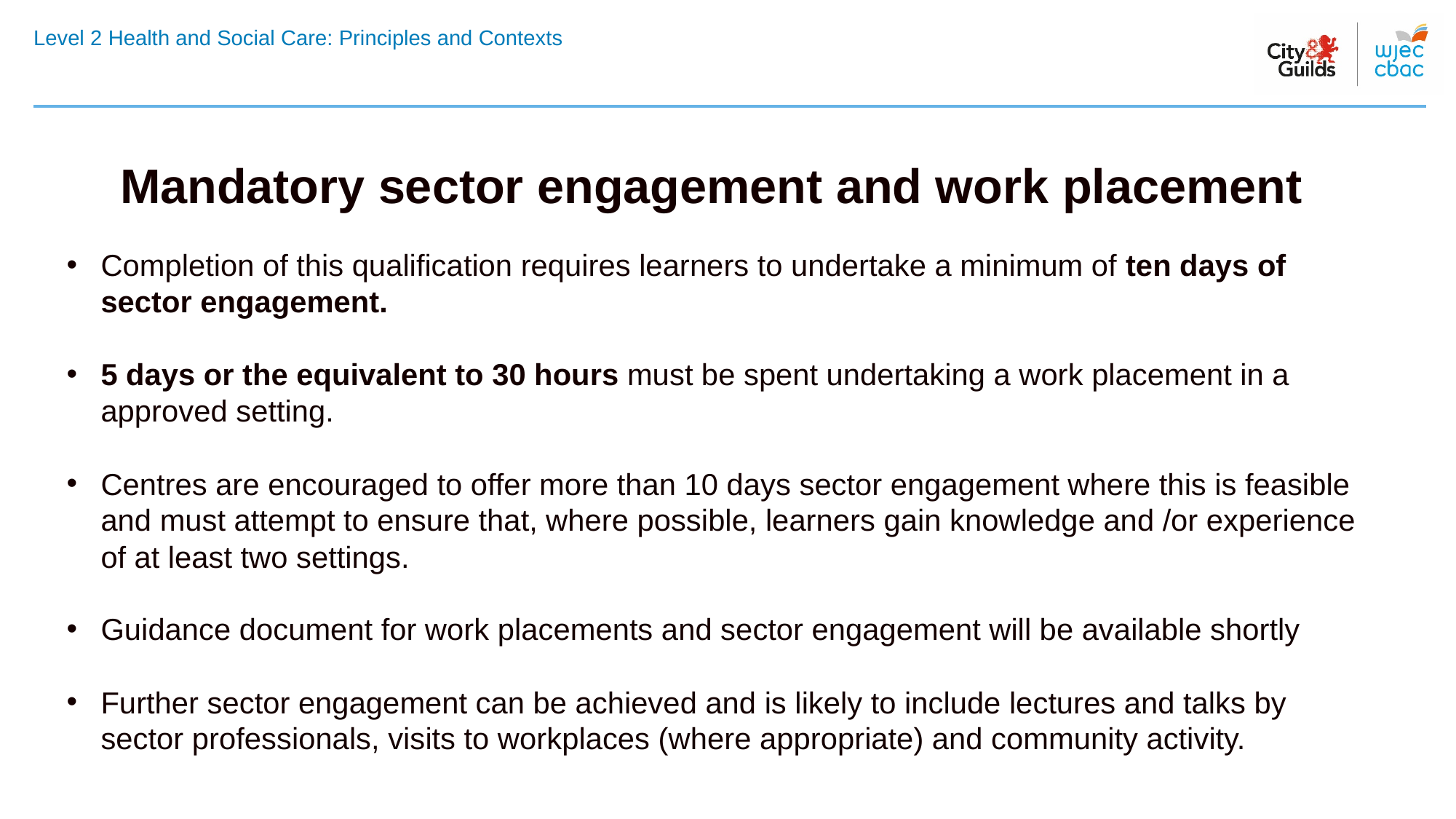

# Level 2 Health and Social Care: Principles and Contexts

Mandatory sector engagement and work placement

Completion of this qualification requires learners to undertake a minimum of ten days of sector engagement.

5 days or the equivalent to 30 hours must be spent undertaking a work placement in a approved setting.

Centres are encouraged to offer more than 10 days sector engagement where this is feasible and must attempt to ensure that, where possible, learners gain knowledge and /or experience of at least two settings.

Guidance document for work placements and sector engagement will be available shortly

Further sector engagement can be achieved and is likely to include lectures and talks by sector professionals, visits to workplaces (where appropriate) and community activity.